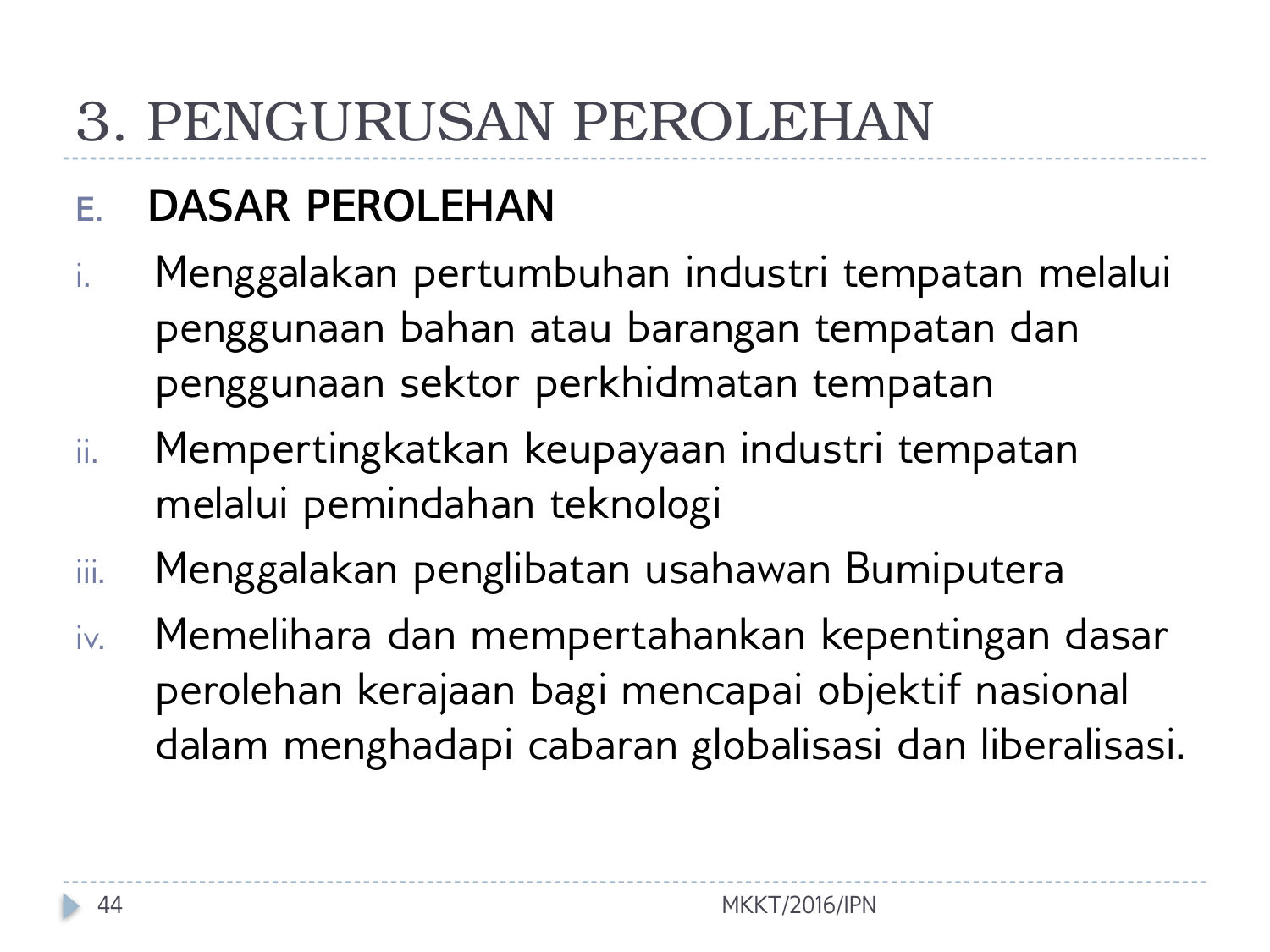

# 3. PENGURUSAN PEROLEHAN
DASAR PEROLEHAN
Menggalakan pertumbuhan industri tempatan melalui penggunaan bahan atau barangan tempatan dan penggunaan sektor perkhidmatan tempatan
Mempertingkatkan keupayaan industri tempatan melalui pemindahan teknologi
Menggalakan penglibatan usahawan Bumiputera
Memelihara dan mempertahankan kepentingan dasar perolehan kerajaan bagi mencapai objektif nasional dalam menghadapi cabaran globalisasi dan liberalisasi.
44
MKKT/2016/IPN